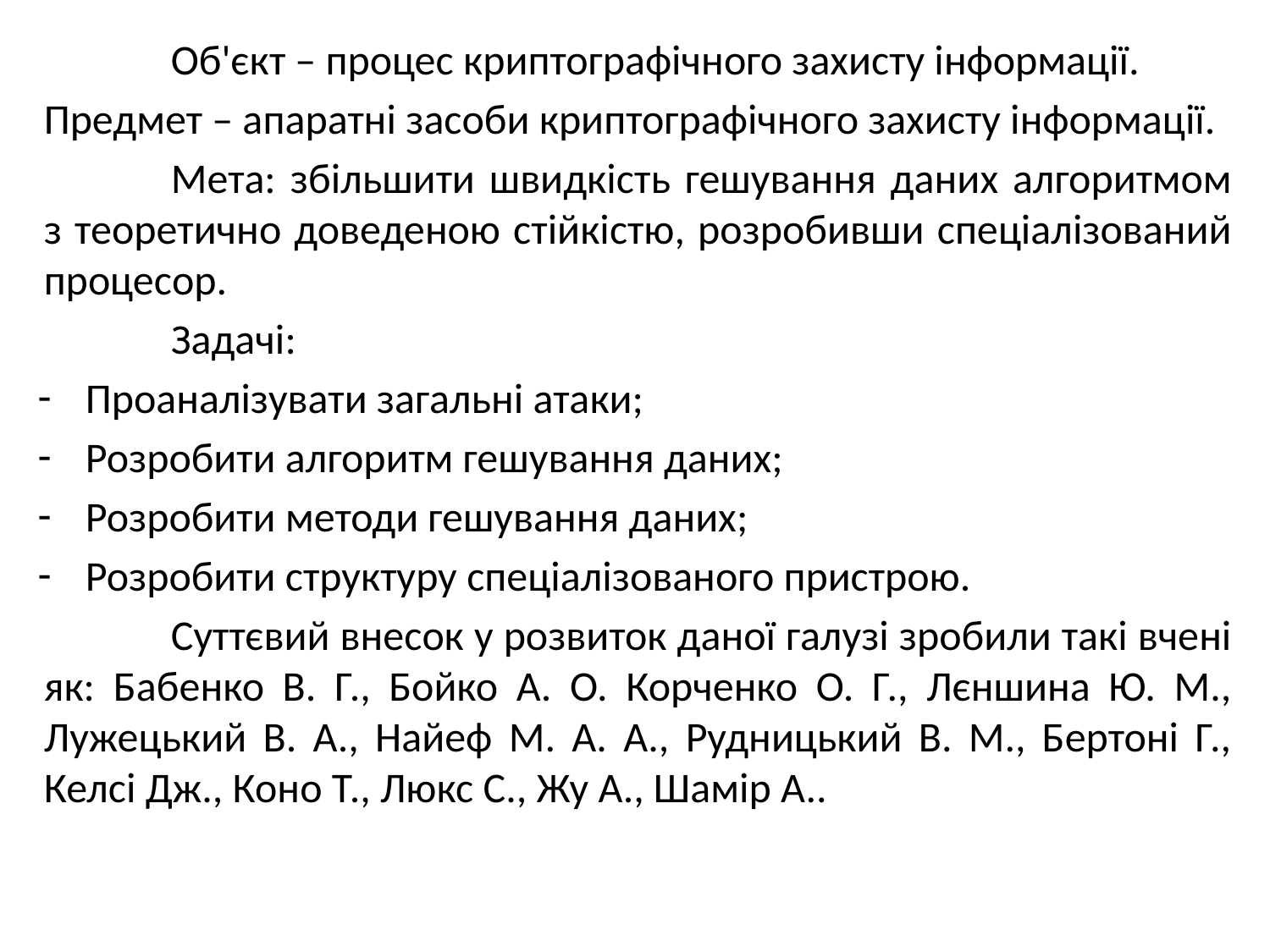

Об'єкт – процес криптографічного захисту інформації.
Предмет – апаратні засоби криптографічного захисту інформації.
	Мета: збільшити швидкість гешування даних алгоритмом з теоретично доведеною стійкістю, розробивши спеціалізований процесор.
	Задачі:
Проаналізувати загальні атаки;
Розробити алгоритм гешування даних;
Розробити методи гешування даних;
Розробити структуру спеціалізованого пристрою.
	Суттєвий внесок у розвиток даної галузі зробили такі вчені як: Бабенко В. Г., Бойко А. О. Корченко О. Г., Лєншина Ю. М., Лужецький В. А., Найеф М. А. А., Рудницький В. М., Бертоні Г., Келсі Дж., Коно Т., Люкс С., Жу А., Шамір А..